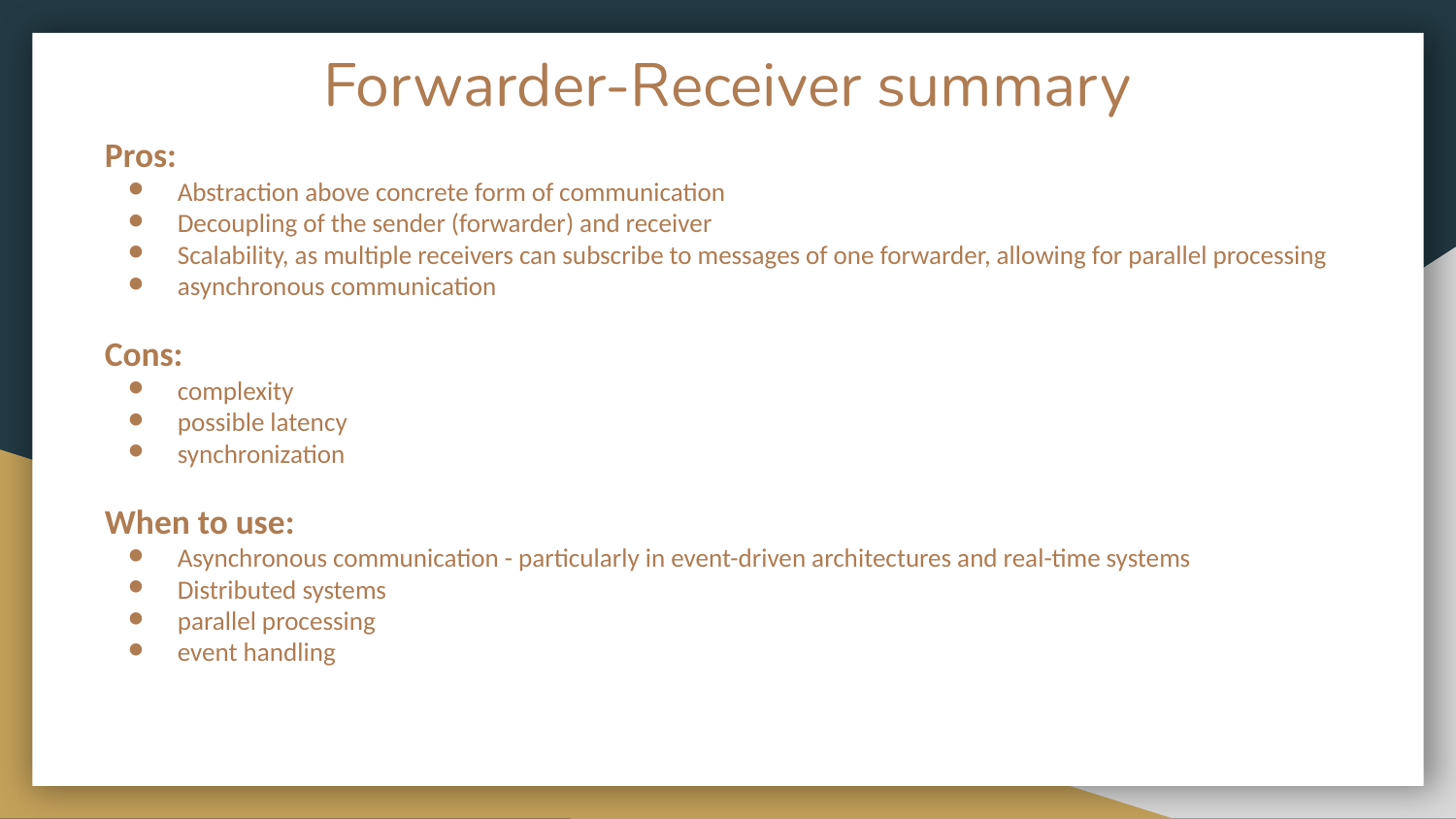

# Forwarder-Receiver summary
Pros:
Abstraction above concrete form of communication
Decoupling of the sender (forwarder) and receiver
Scalability, as multiple receivers can subscribe to messages of one forwarder, allowing for parallel processing
asynchronous communication

Cons:
complexity
possible latency
synchronization

When to use:
Asynchronous communication - particularly in event-driven architectures and real-time systems
Distributed systems
parallel processing
event handling